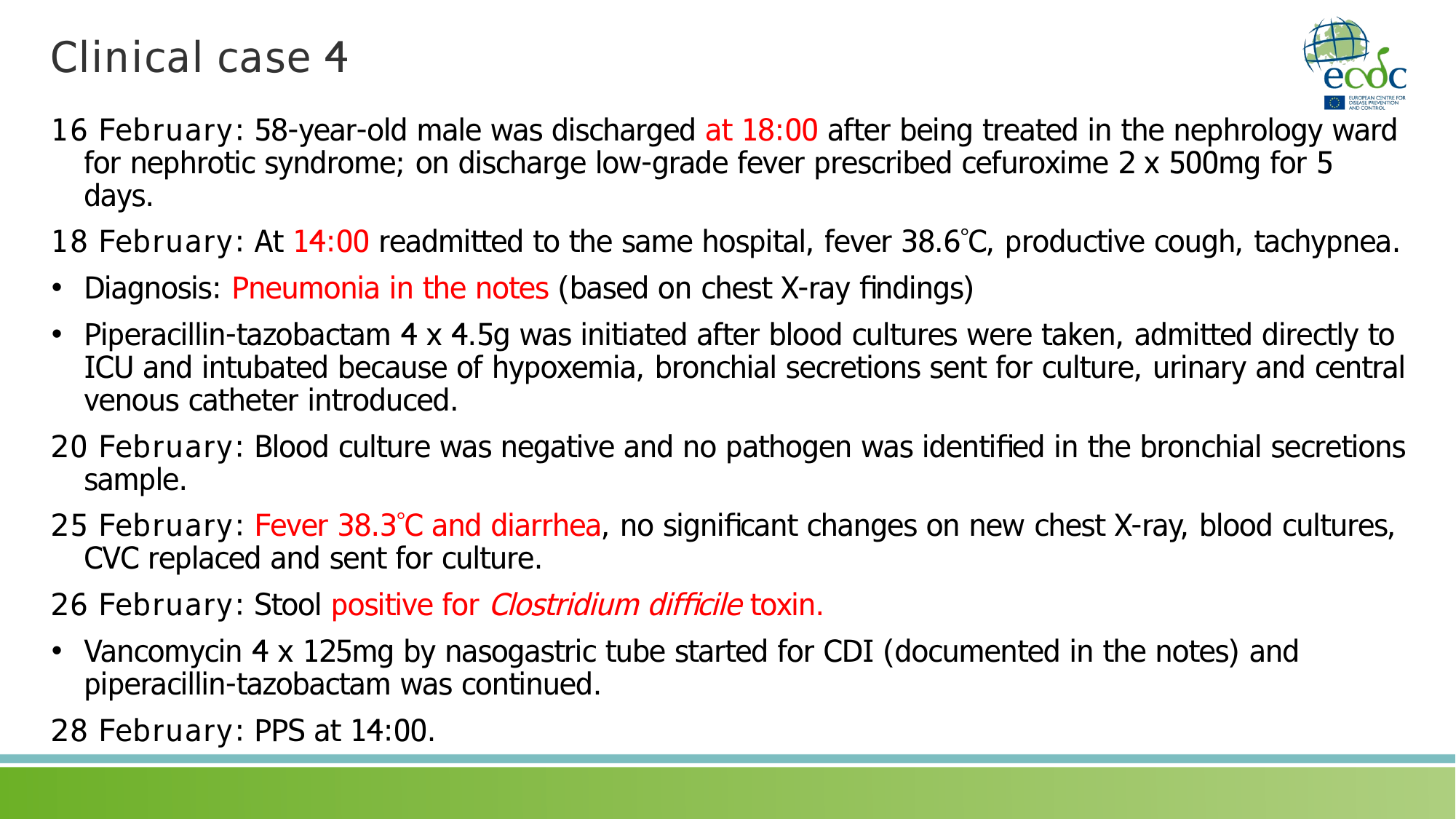

# Clinical case 4
16 February: 58-year-old male was discharged at 18:00 after being treated in the nephrology ward for nephrotic syndrome; on discharge low-grade fever prescribed cefuroxime 2 x 500mg for 5 days.
18 February: At 14:00 readmitted to the same hospital, fever 38.6°C, productive cough, tachypnea.
Diagnosis: Pneumonia in the notes (based on chest X-ray findings)
Piperacillin-tazobactam 4 x 4.5g was initiated after blood cultures were taken, admitted directly to ICU and intubated because of hypoxemia, bronchial secretions sent for culture, urinary and central venous catheter introduced.
20 February: Blood culture was negative and no pathogen was identified in the bronchial secretions sample.
25 February: Fever 38.3°C and diarrhea, no significant changes on new chest X-ray, blood cultures, CVC replaced and sent for culture.
26 February: Stool positive for Clostridium difficile toxin.
Vancomycin 4 x 125mg by nasogastric tube started for CDI (documented in the notes) and piperacillin-tazobactam was continued.
28 February: PPS at 14:00.